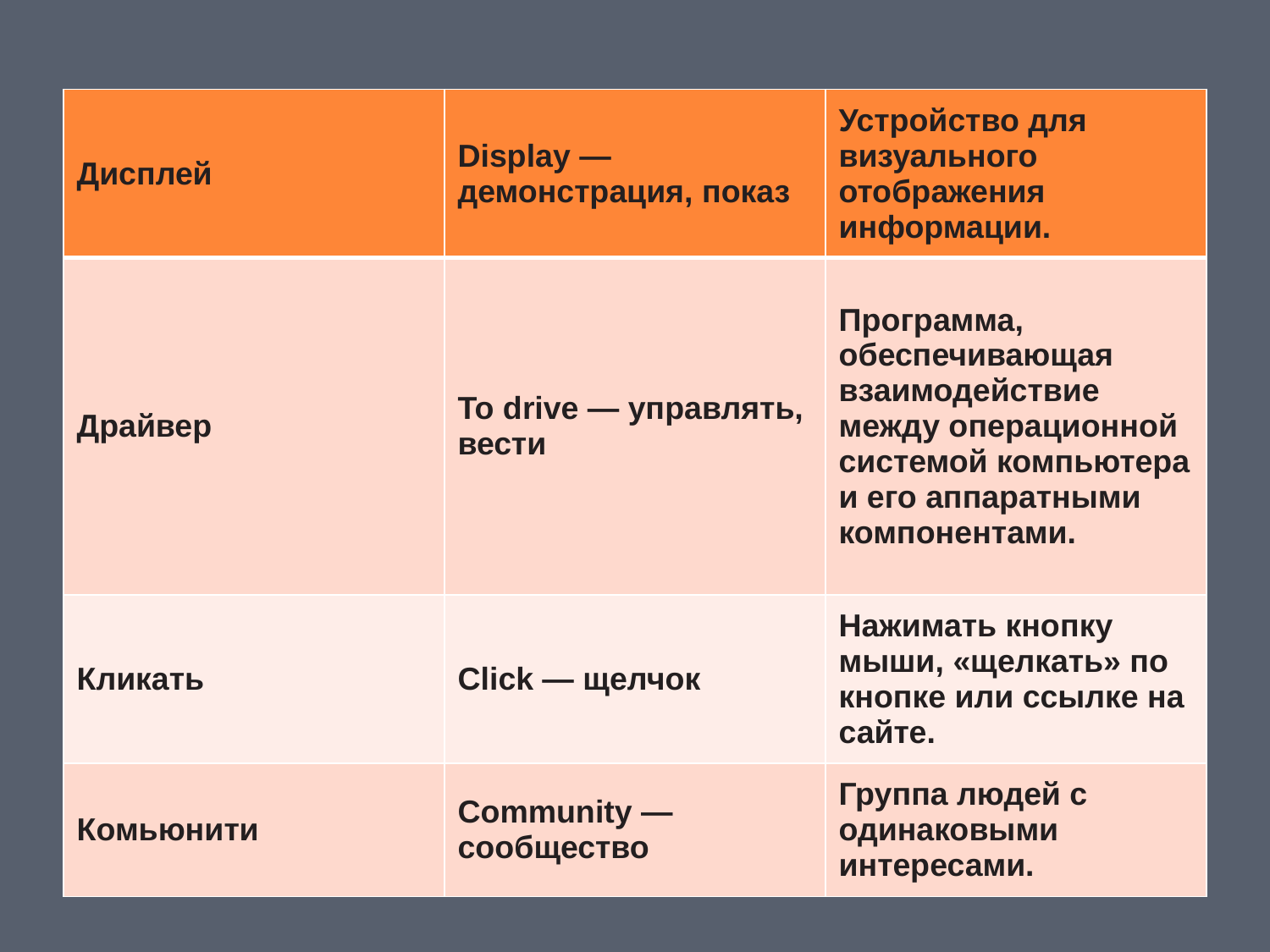

#
| Дисплей | Display — демонстрация, показ | Устройство для визуального отображения информации. |
| --- | --- | --- |
| Драйвер | To drive — управлять, вести | Программа, обеспечивающая взаимодействие между операционной системой компьютера и его аппаратными компонентами. |
| Кликать | Click — щелчок | Нажимать кнопку мыши, «щелкать» по кнопке или ссылке на сайте. |
| Комьюнити | Community — сообщество | Группа людей с одинаковыми интересами. |